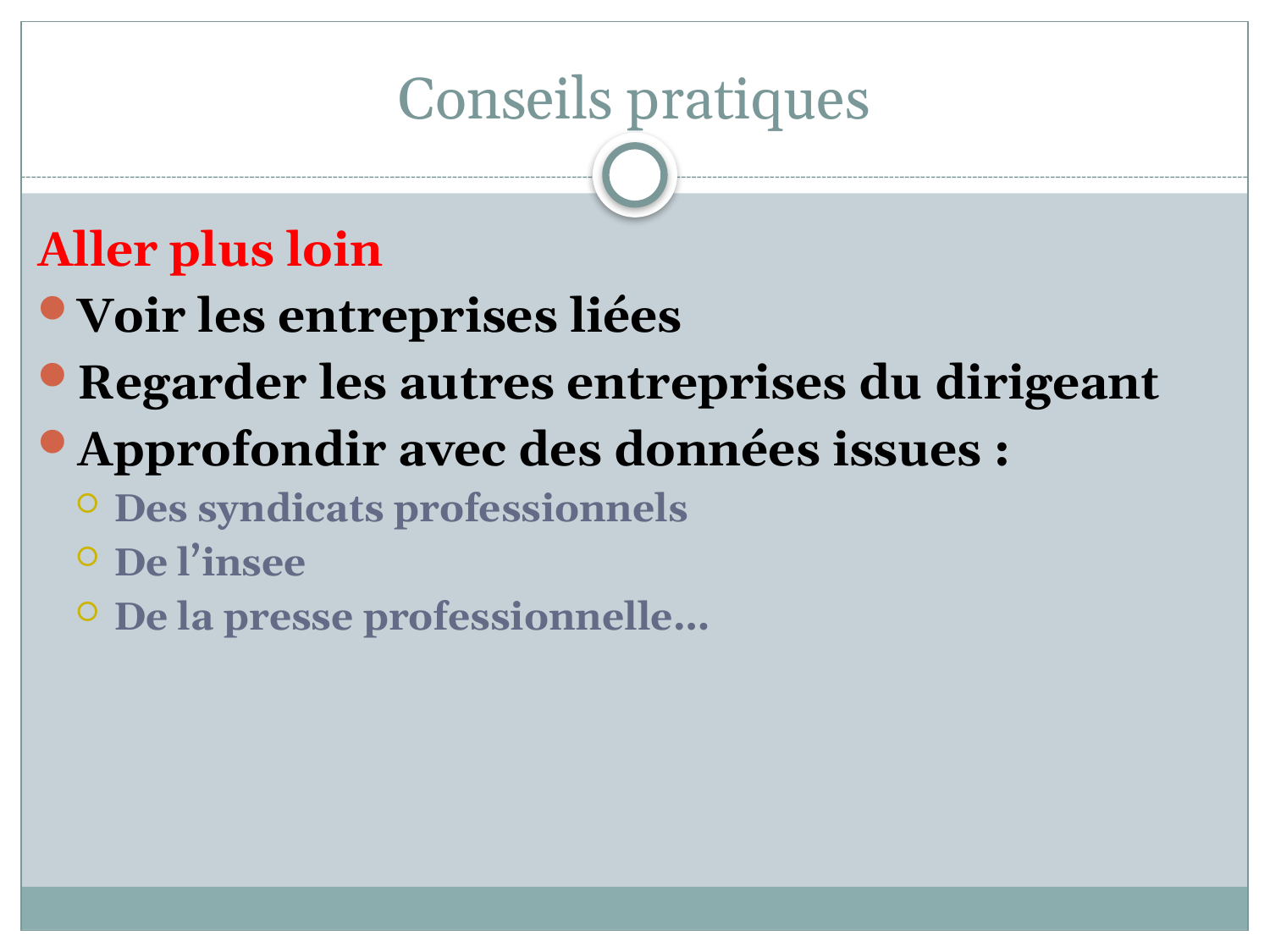

# Conseils pratiques
Aller plus loin
Voir les entreprises liées
Regarder les autres entreprises du dirigeant
Approfondir avec des données issues :
Des syndicats professionnels
De l’insee
De la presse professionnelle…